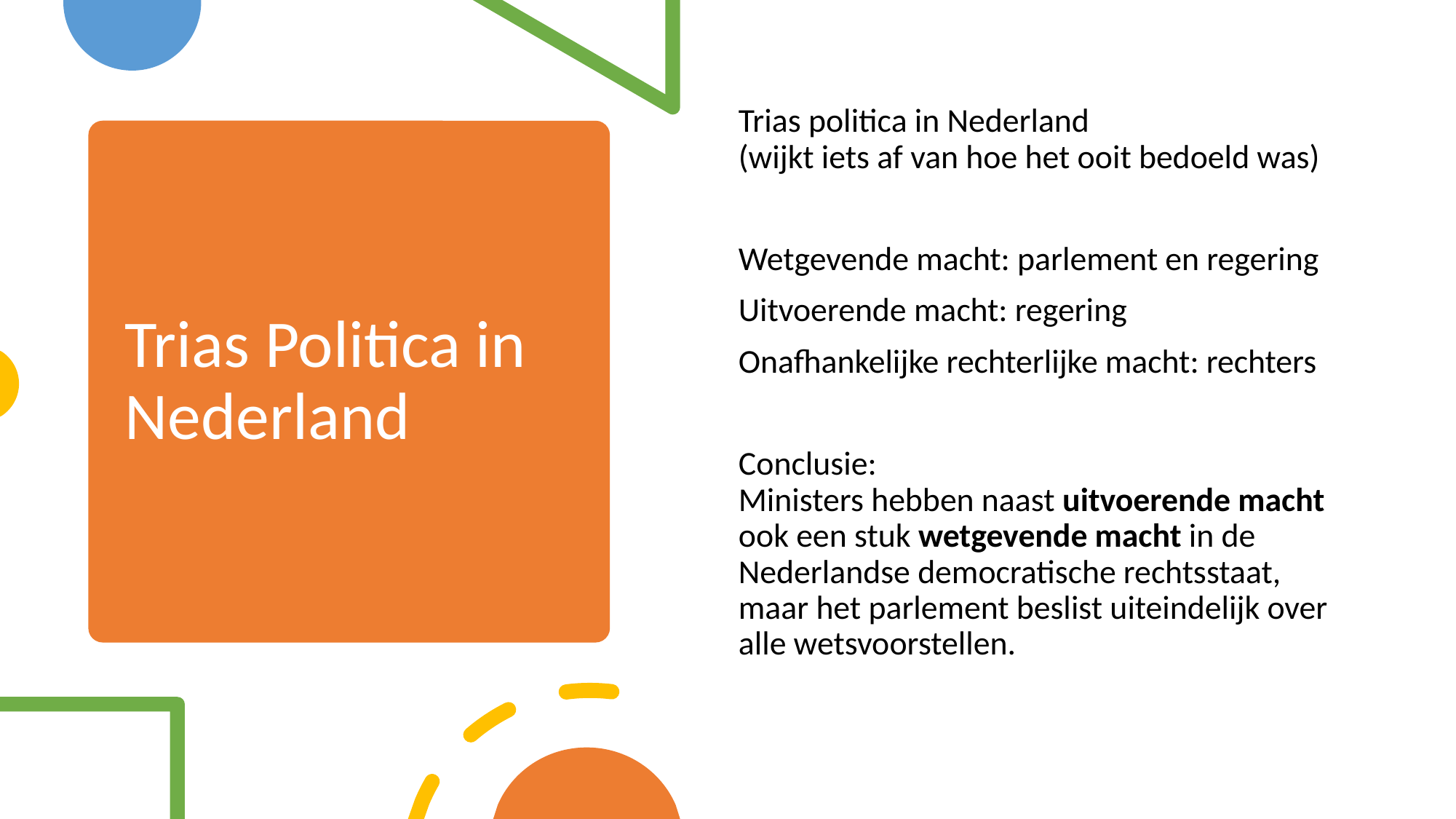

Trias politica in Nederland
(wijkt iets af van hoe het ooit bedoeld was)

Wetgevende macht: parlement en regering
Uitvoerende macht: regering
Onafhankelijke rechterlijke macht: rechters

Conclusie:
Ministers hebben naast uitvoerende macht ook een stuk wetgevende macht in de Nederlandse democratische rechtsstaat, maar het parlement beslist uiteindelijk over alle wetsvoorstellen.

# Trias Politica in Nederland